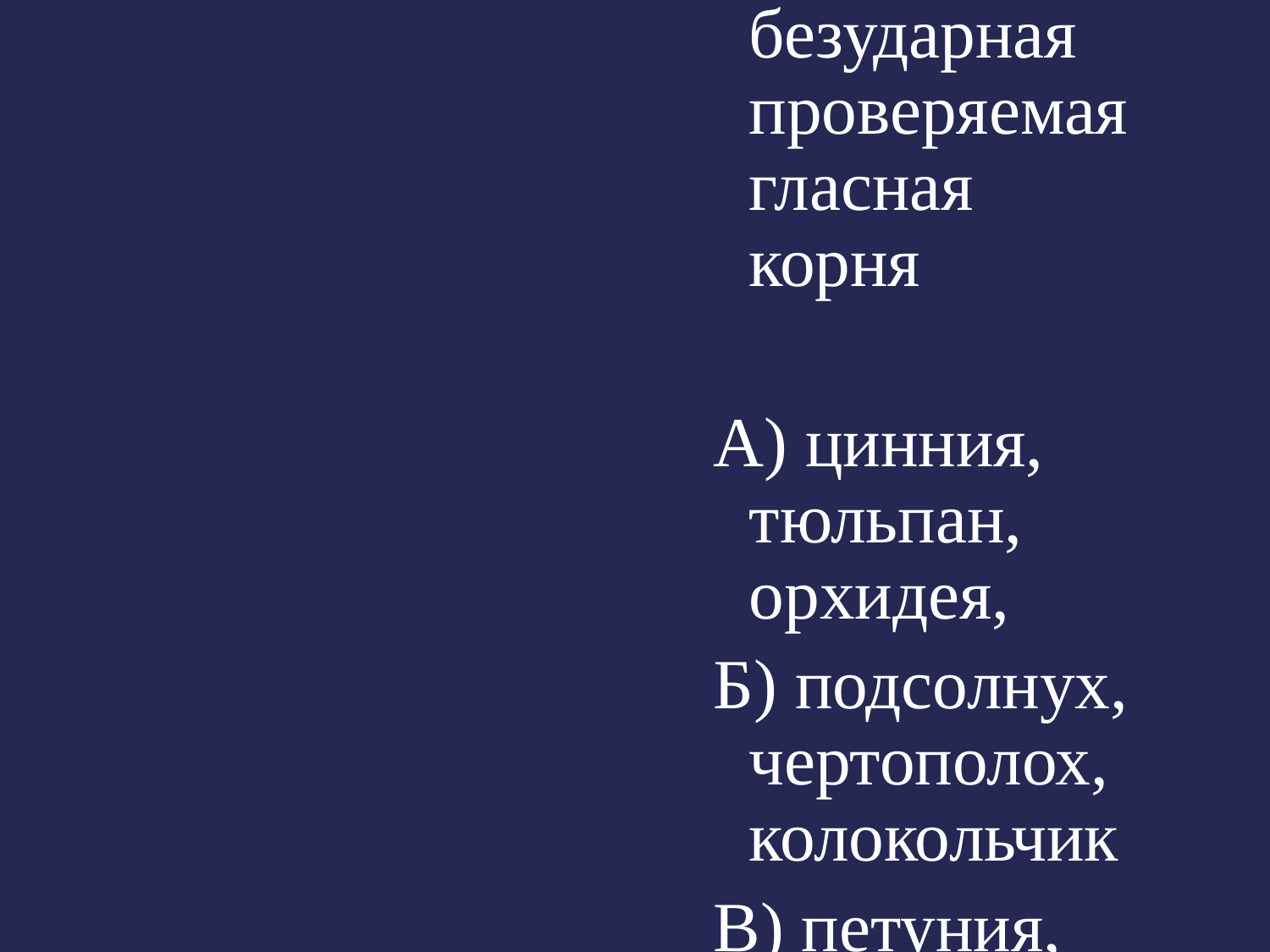

Выберите ряд, в котором во всех словах пропущена безударная проверяемая гласная корня

А) цинния, тюльпан, орхидея,
Б) подсолнух, чертополох, колокольчик
В) петуния, верба, астра